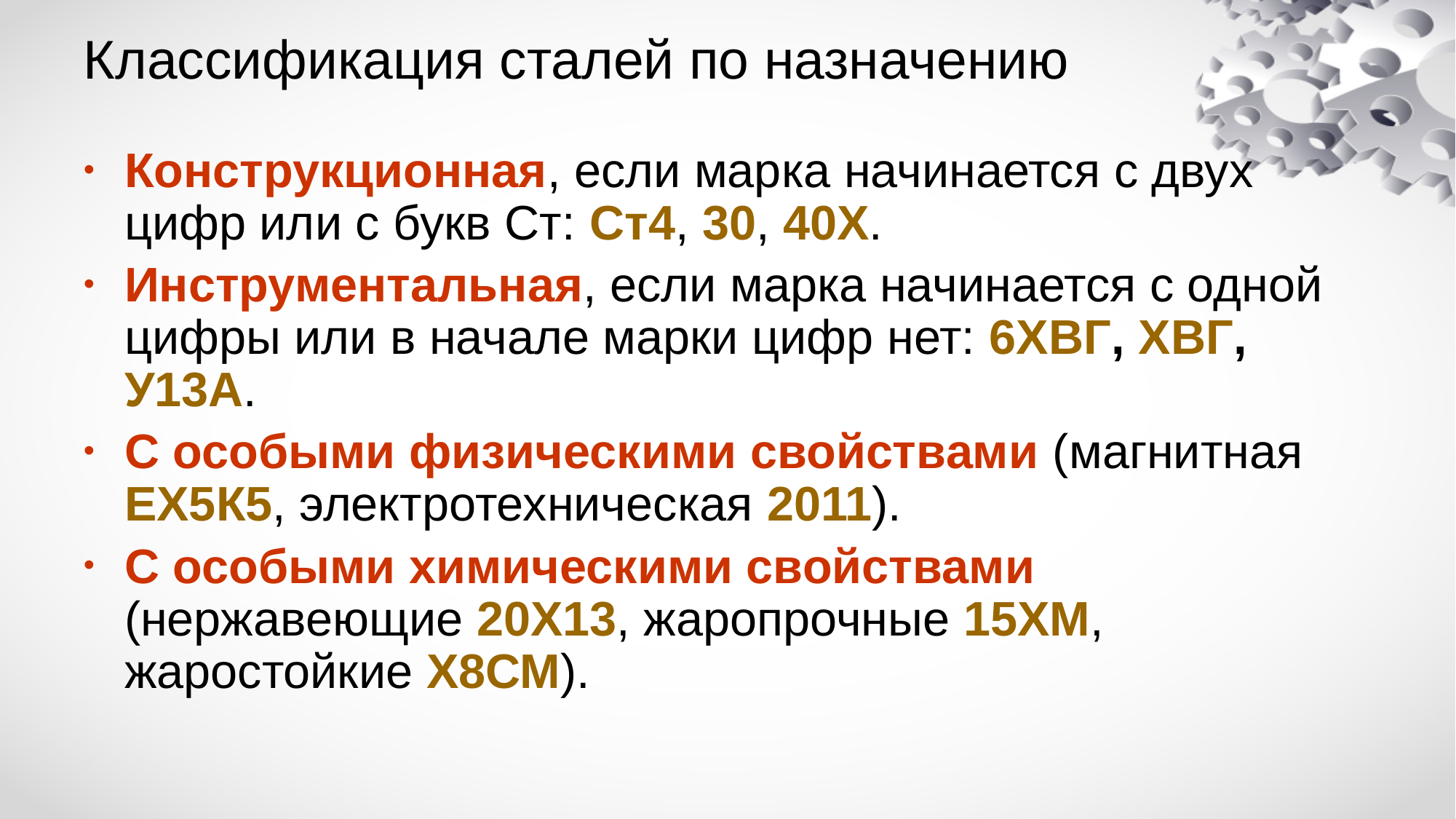

# Классификация сталей по назначению
Конструкционная, если марка начинается с двух цифр или с букв Ст: Ст4, 30, 40Х.
Инструментальная, если марка начинается с одной цифры или в начале марки цифр нет: 6ХВГ, ХВГ, У13А.
С особыми физическими свойствами (магнитная ЕХ5К5, электротехническая 2011).
С особыми химическими свойствами (нержавеющие 20Х13, жаропрочные 15ХМ, жаростойкие Х8СМ).